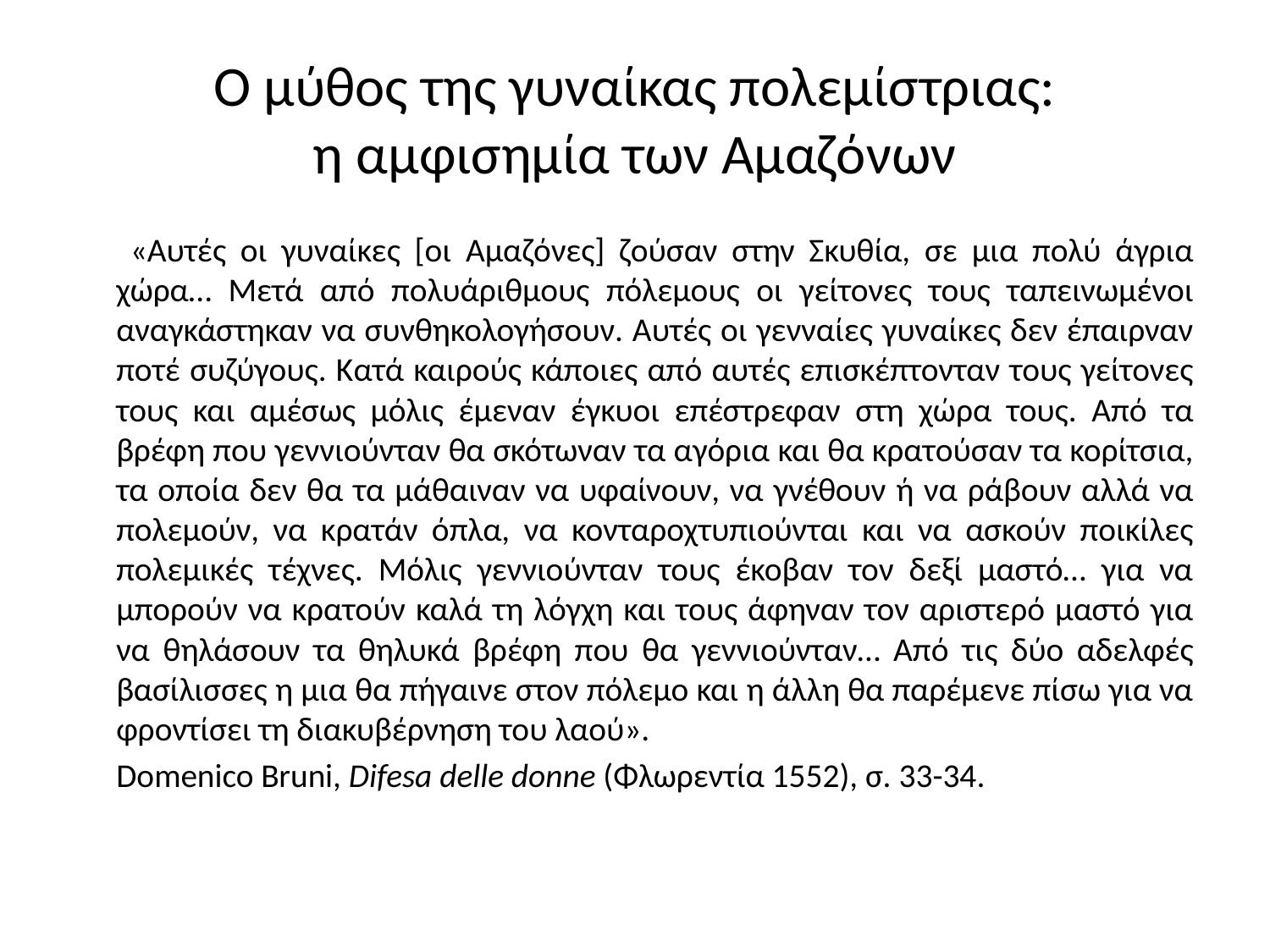

# Ο μύθος της γυναίκας πολεμίστριας: η αμφισημία των Αμαζόνων
  	«Αυτές οι γυναίκες [οι Αμαζόνες] ζούσαν στην Σκυθία, σε μια πολύ άγρια χώρα… Μετά από πολυάριθμους πόλεμους οι γείτονες τους ταπεινωμένοι αναγκάστηκαν να συνθηκολογήσουν. Αυτές οι γενναίες γυναίκες δεν έπαιρναν ποτέ συζύγους. Κατά καιρούς κάποιες από αυτές επισκέπτονταν τους γείτονες τους και αμέσως μόλις έμεναν έγκυοι επέστρεφαν στη χώρα τους. Από τα βρέφη που γεννιούνταν θα σκότωναν τα αγόρια και θα κρατούσαν τα κορίτσια, τα οποία δεν θα τα μάθαιναν να υφαίνουν, να γνέθουν ή να ράβουν αλλά να πολεμούν, να κρατάν όπλα, να κονταροχτυπιούνται και να ασκούν ποικίλες πολεμικές τέχνες. Μόλις γεννιούνταν τους έκοβαν τον δεξί μαστό… για να μπορούν να κρατούν καλά τη λόγχη και τους άφηναν τον αριστερό μαστό για να θηλάσουν τα θηλυκά βρέφη που θα γεννιούνταν… Από τις δύο αδελφές βασίλισσες η μια θα πήγαινε στον πόλεμο και η άλλη θα παρέμενε πίσω για να φροντίσει τη διακυβέρνηση του λαού».
	Domenico Bruni, Difesa delle donne (Φλωρεντία 1552), σ. 33-34.